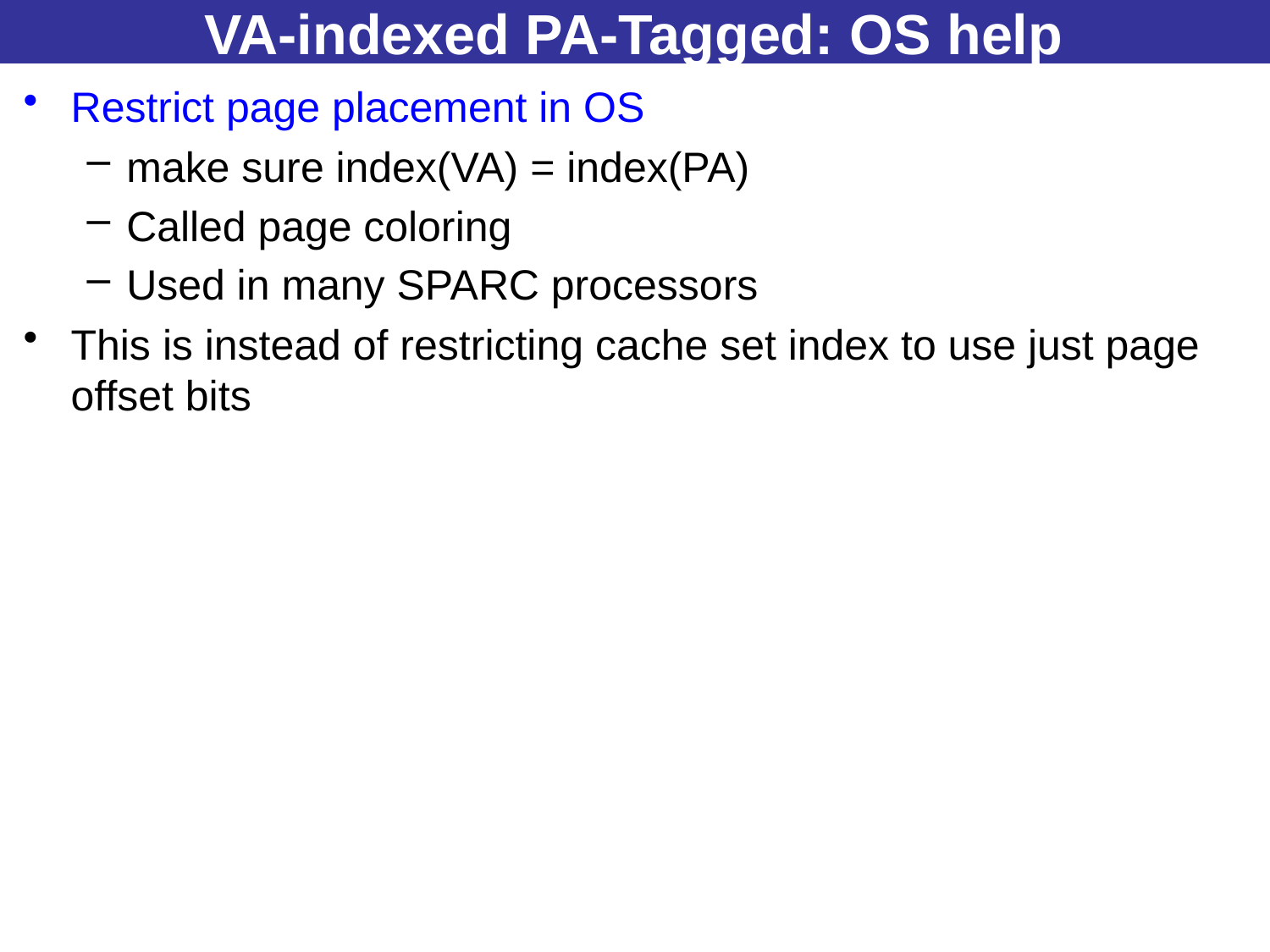

# VA-indexed PA-Tagged: OS help
Restrict page placement in OS
make sure index(VA) = index(PA)
Called page coloring
Used in many SPARC processors
This is instead of restricting cache set index to use just page offset bits